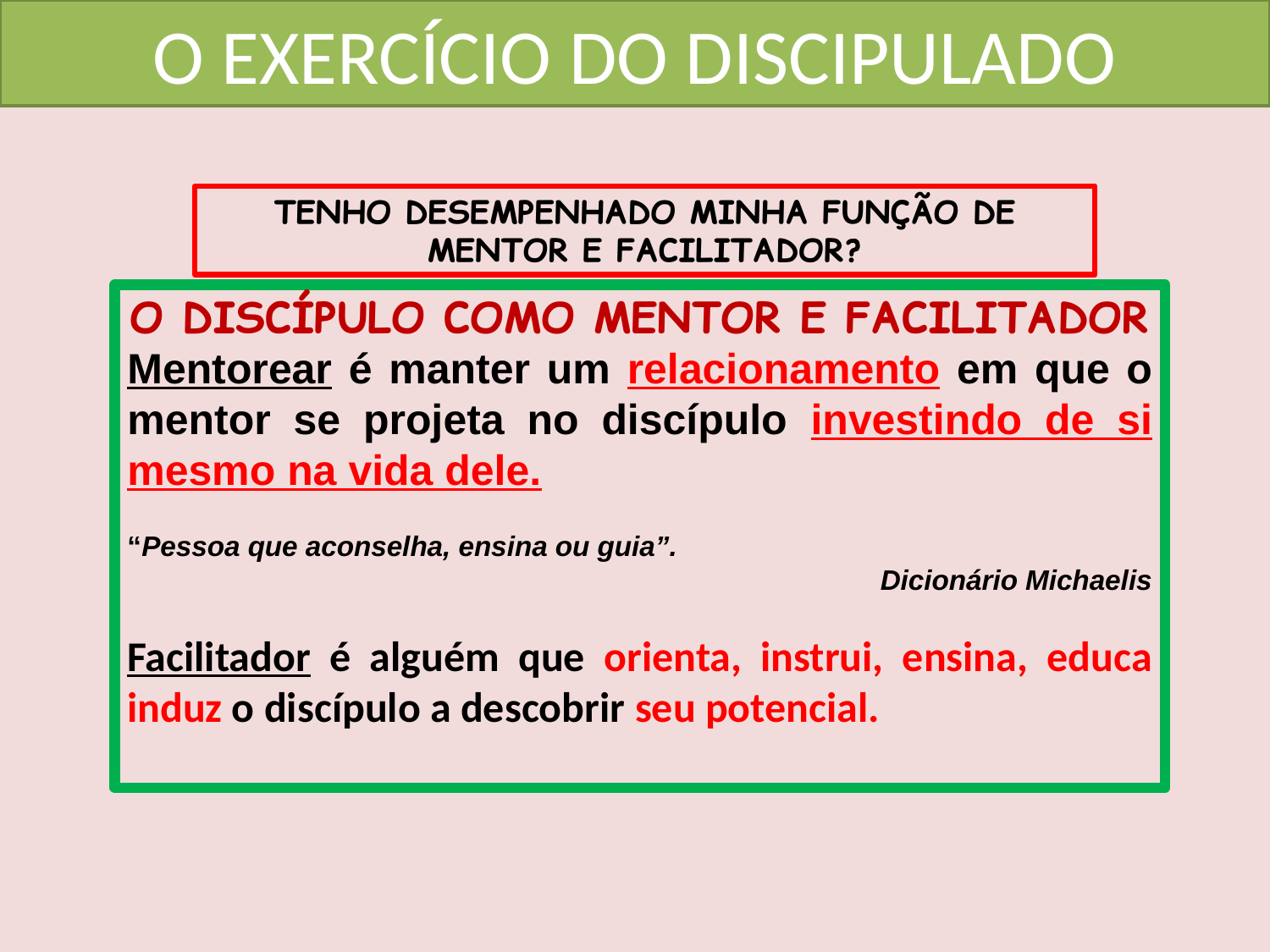

O EXERCÍCIO DO DISCIPULADO
TENHO DESEMPENHADO MINHA FUNÇÃO DE
MENTOR E FACILITADOR?
O DISCÍPULO COMO MENTOR E FACILITADOR
Mentorear é manter um relacionamento em que o mentor se projeta no discípulo investindo de si mesmo na vida dele.

“Pessoa que aconselha, ensina ou guia”.
Dicionário Michaelis

Facilitador é alguém que orienta, instrui, ensina, educa induz o discípulo a descobrir seu potencial.